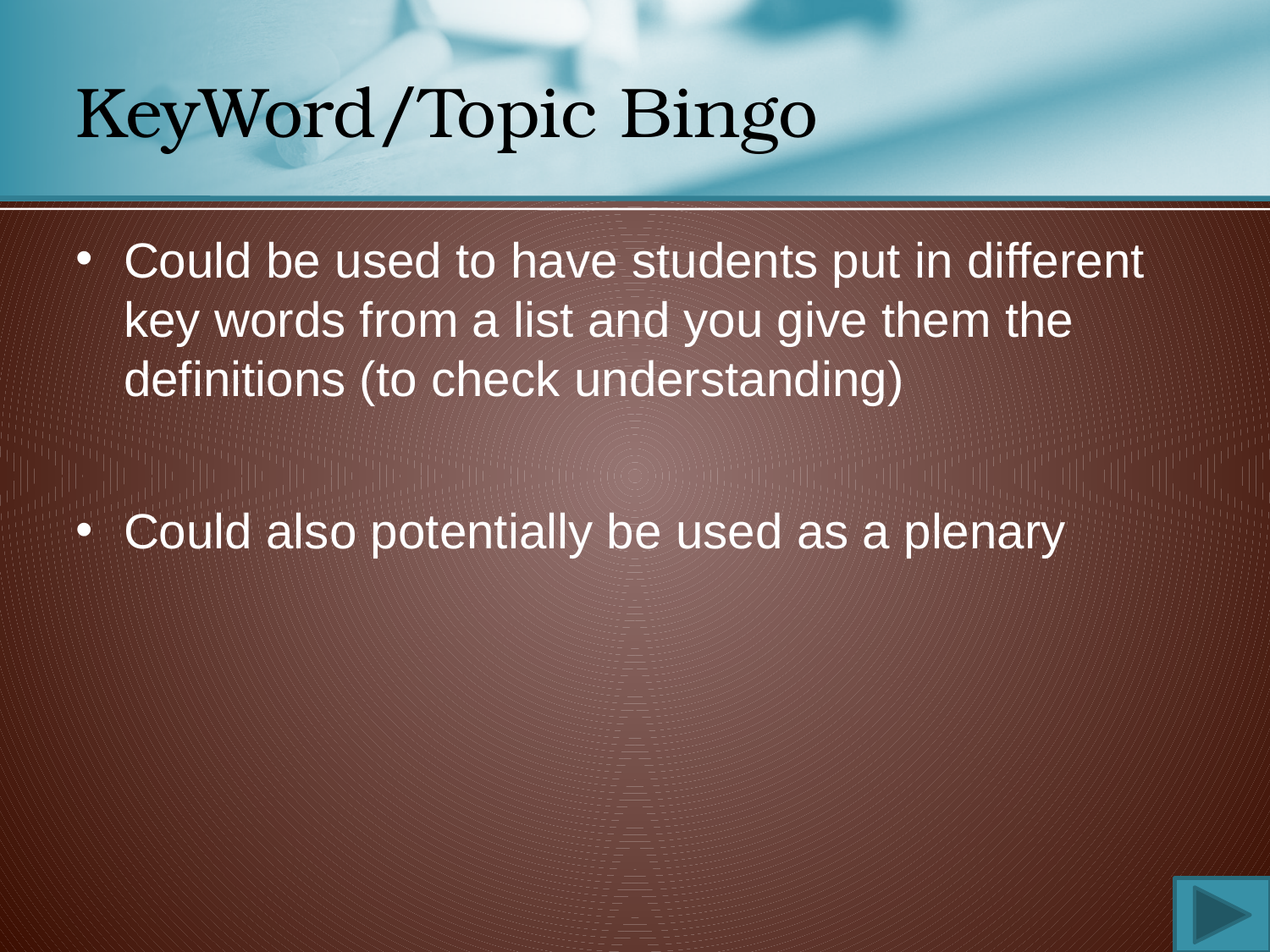

# KeyWord/Topic Bingo
Could be used to have students put in different key words from a list and you give them the definitions (to check understanding)

Could also potentially be used as a plenary